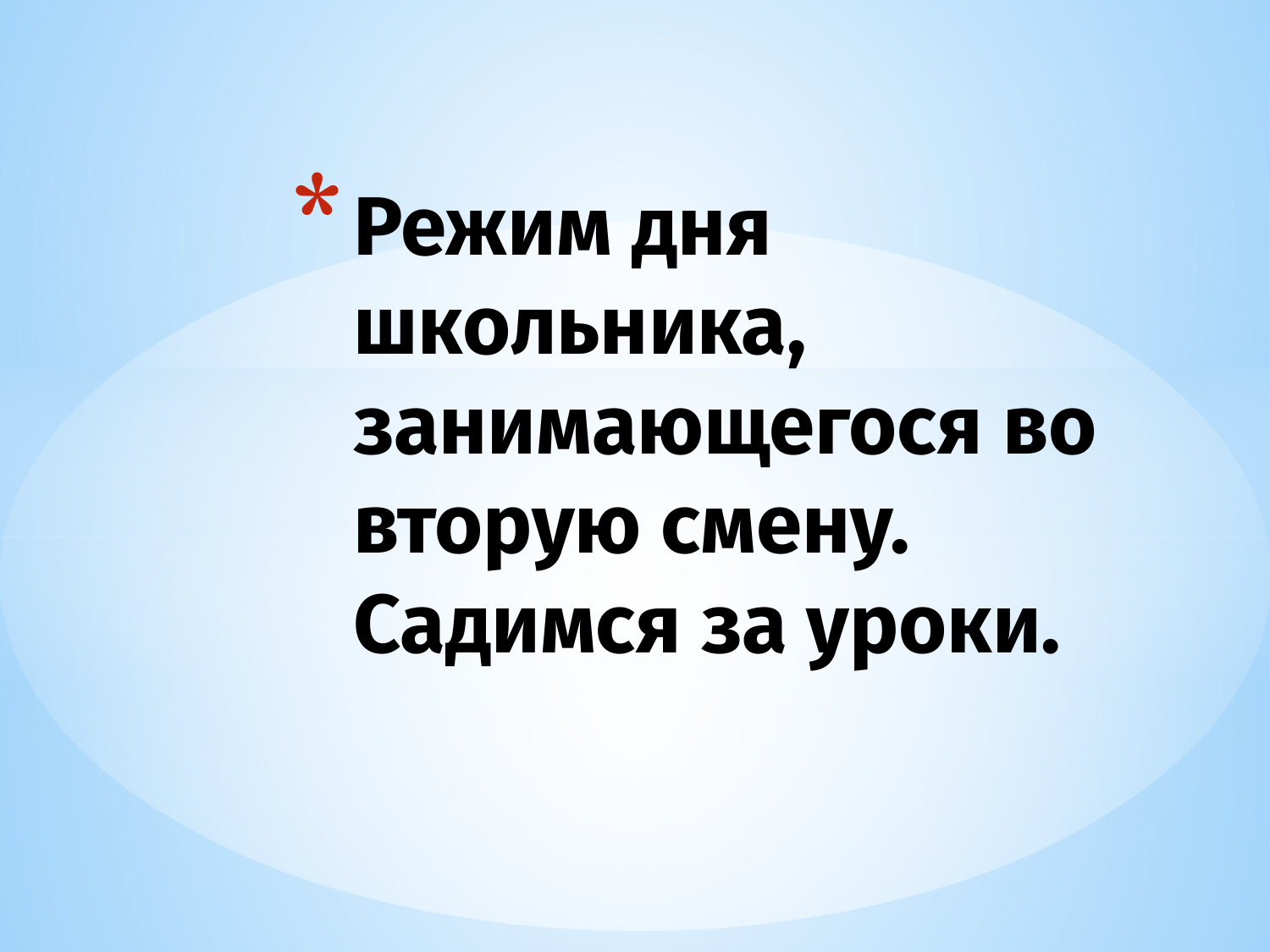

# Режим дня школьника, занимающегося во вторую смену. Садимся за уроки.